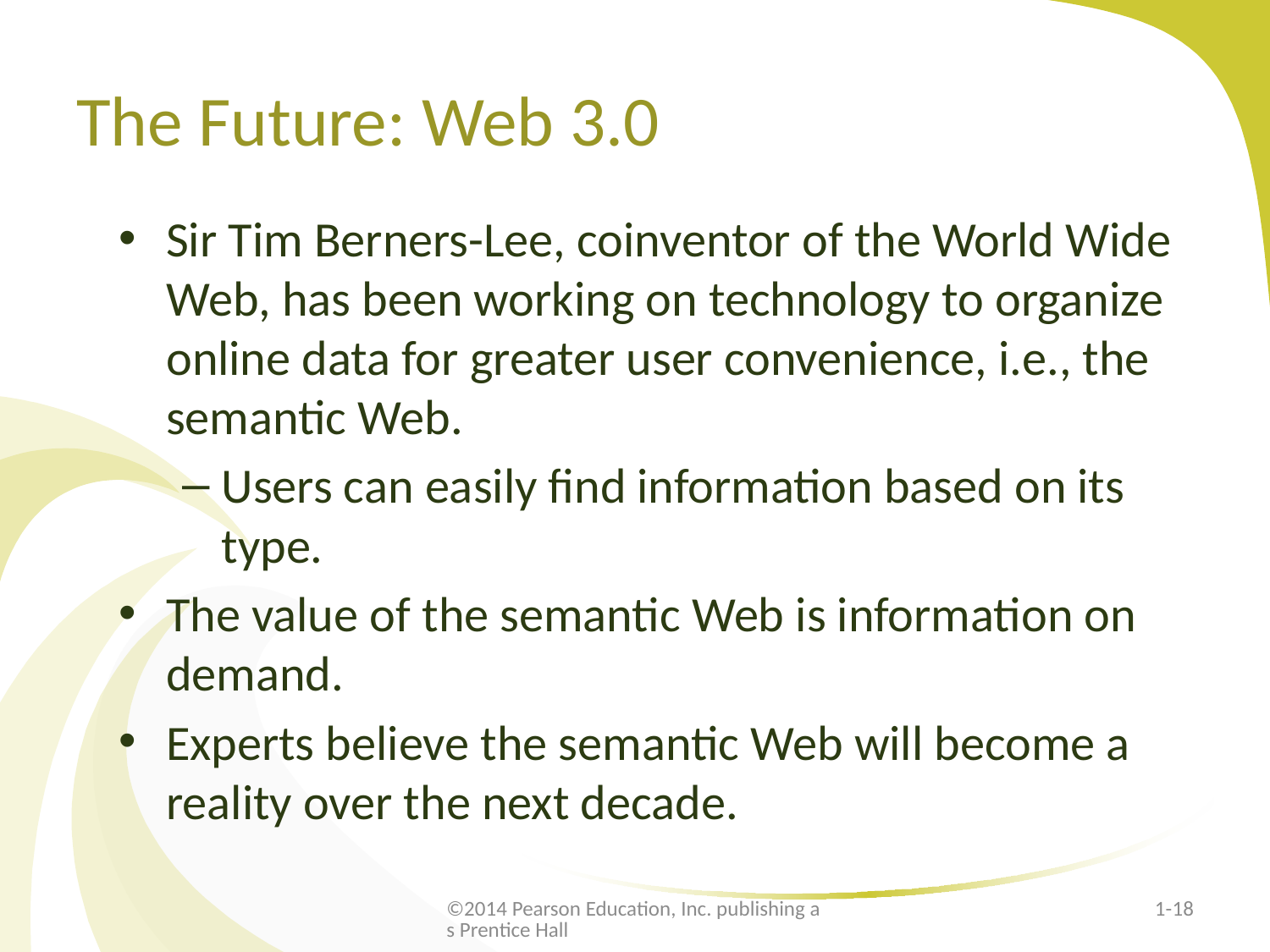

# The Future: Web 3.0
Sir Tim Berners-Lee, coinventor of the World Wide Web, has been working on technology to organize online data for greater user convenience, i.e., the semantic Web.
Users can easily find information based on its type.
The value of the semantic Web is information on demand.
Experts believe the semantic Web will become a reality over the next decade.

©2014 Pearson Education, Inc. publishing as Prentice Hall
1-18